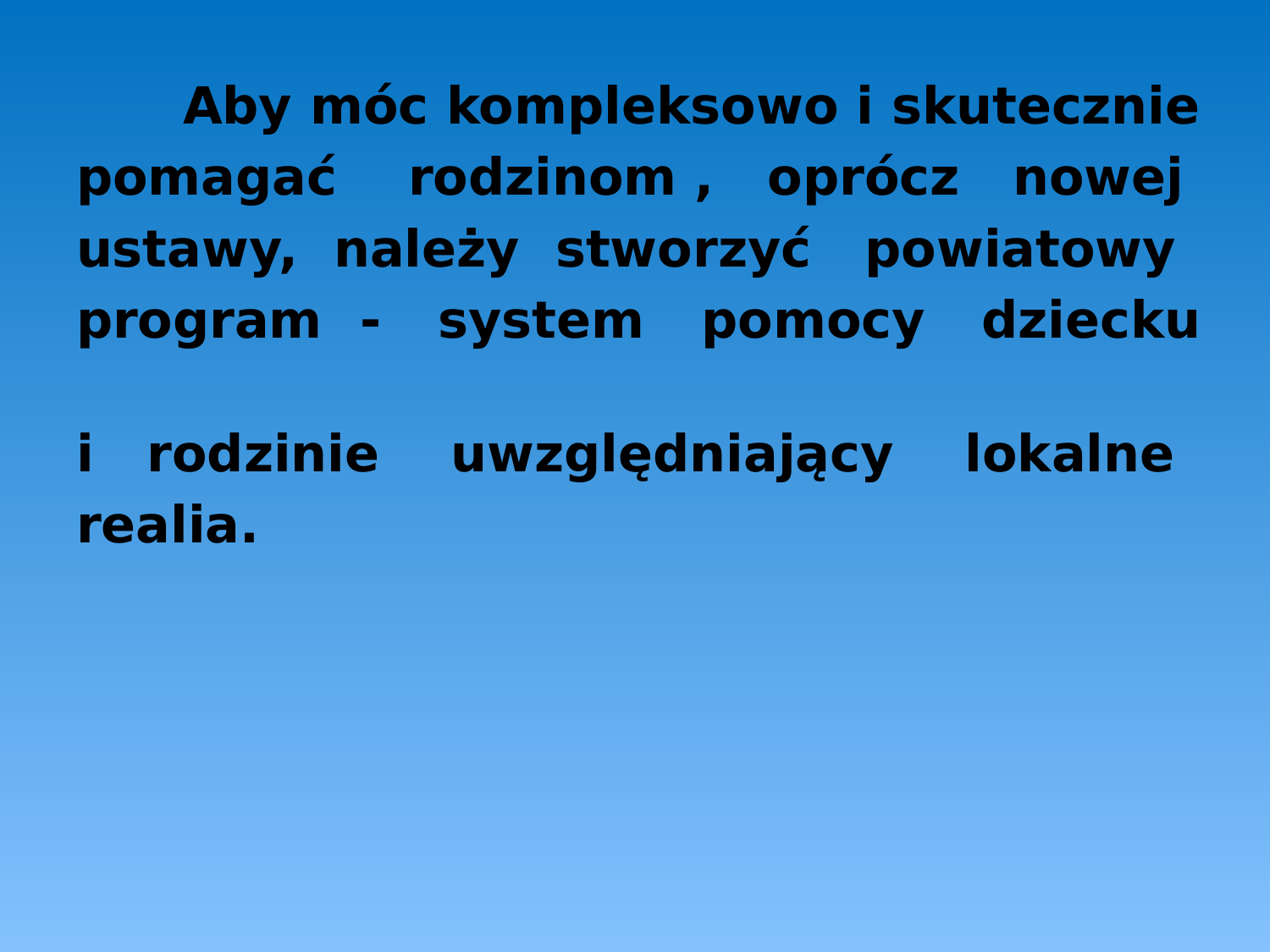

Aby móc kompleksowo i skutecznie
pomagać    rodzinom ,   oprócz   nowej
ustawy,  należy  stworzyć   powiatowy
program  -   system   pomocy   dziecku
i   rodzinie    uwzględniający    lokalne
realia.